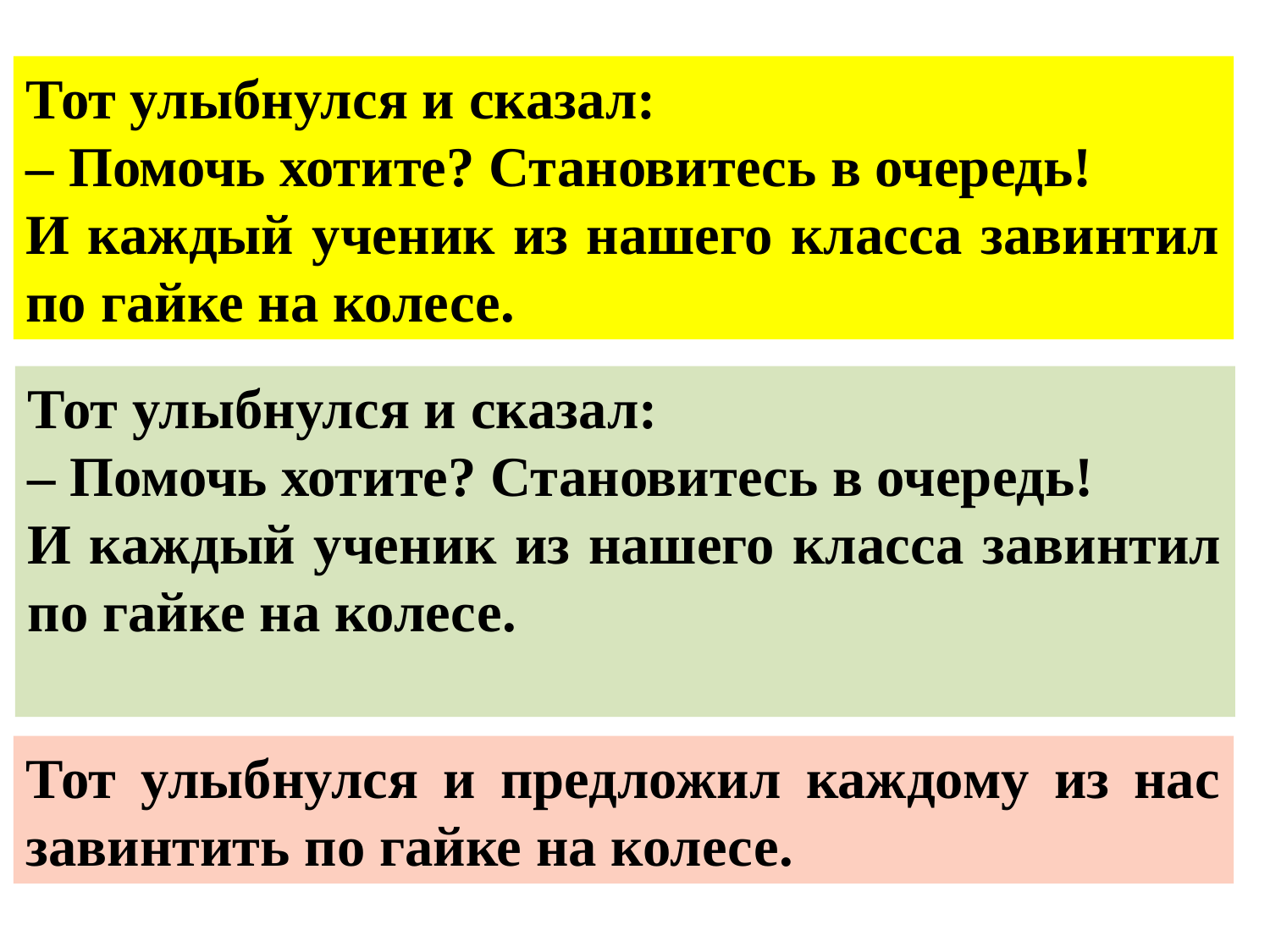

Тот улыбнулся и сказал:
– Помочь хотите? Становитесь в очередь!
И каждый ученик из нашего класса завинтил по гайке на колесе.
Тот улыбнулся и сказал:
– Помочь хотите? Становитесь в очередь!
И каждый ученик из нашего класса завинтил по гайке на колесе.

Тот улыбнулся и предложил каждому из нас завинтить по гайке на колесе.